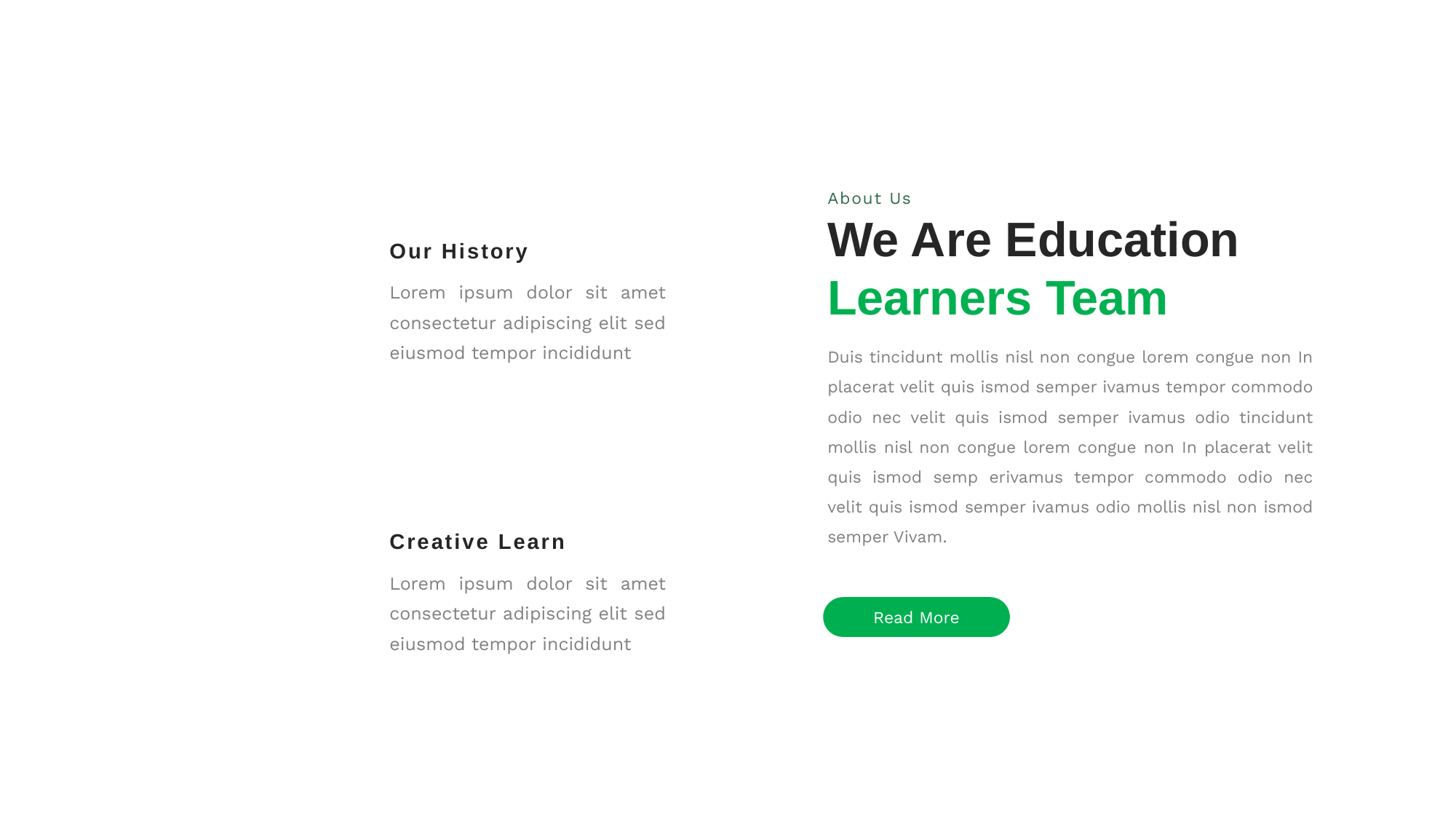

About Us
We Are Education Learners Team
Duis tincidunt mollis nisl non congue lorem congue non In placerat velit quis ismod semper ivamus tempor commodo odio nec velit quis ismod semper ivamus odio tincidunt mollis nisl non congue lorem congue non In placerat velit quis ismod semp erivamus tempor commodo odio nec velit quis ismod semper ivamus odio mollis nisl non ismod semper Vivam.
Read More
Our History
Lorem ipsum dolor sit amet consectetur adipiscing elit sed eiusmod tempor incididunt

Creative Learn
Lorem ipsum dolor sit amet consectetur adipiscing elit sed eiusmod tempor incididunt